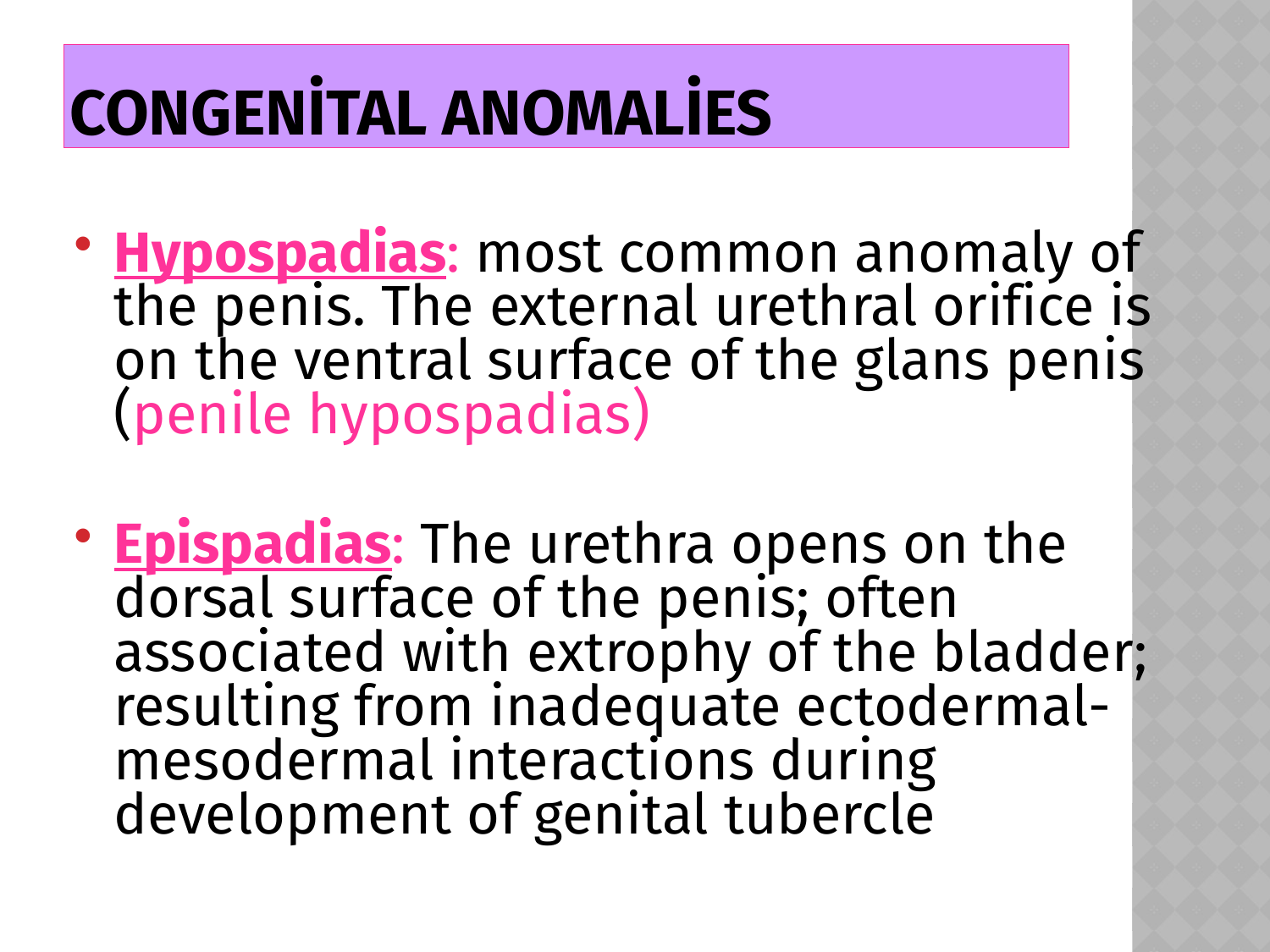

# Congenital anomalies
Hypospadias: most common anomaly of the penis. The external urethral orifice is on the ventral surface of the glans penis (penile hypospadias)

Epispadias: The urethra opens on the dorsal surface of the penis; often associated with extrophy of the bladder; resulting from inadequate ectodermal-mesodermal interactions during development of genital tubercle